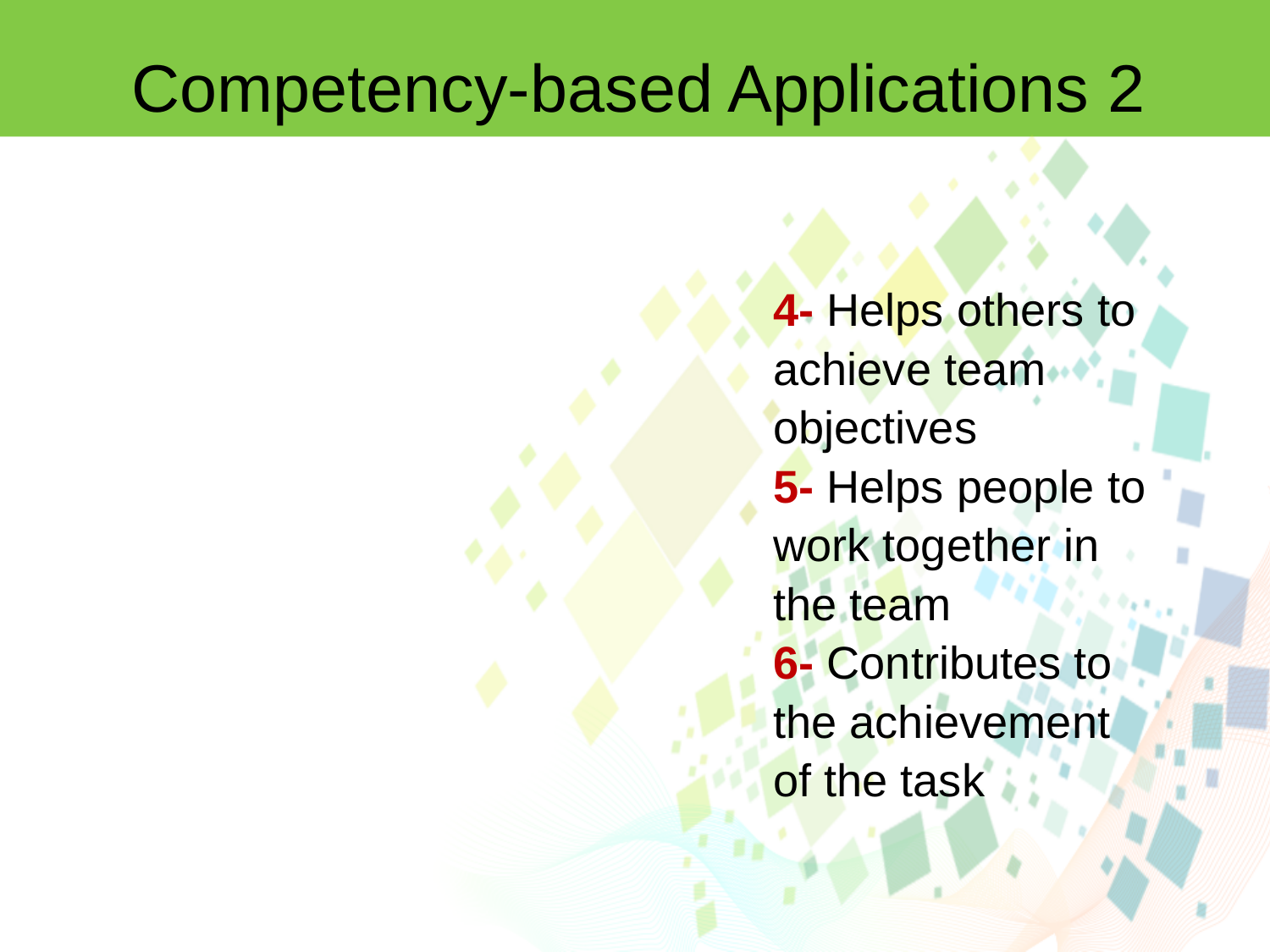

Competency-based Applications 2
4- Helps others to achieve team objectives
5- Helps people to work together in the team
6- Contributes to the achievement of the task